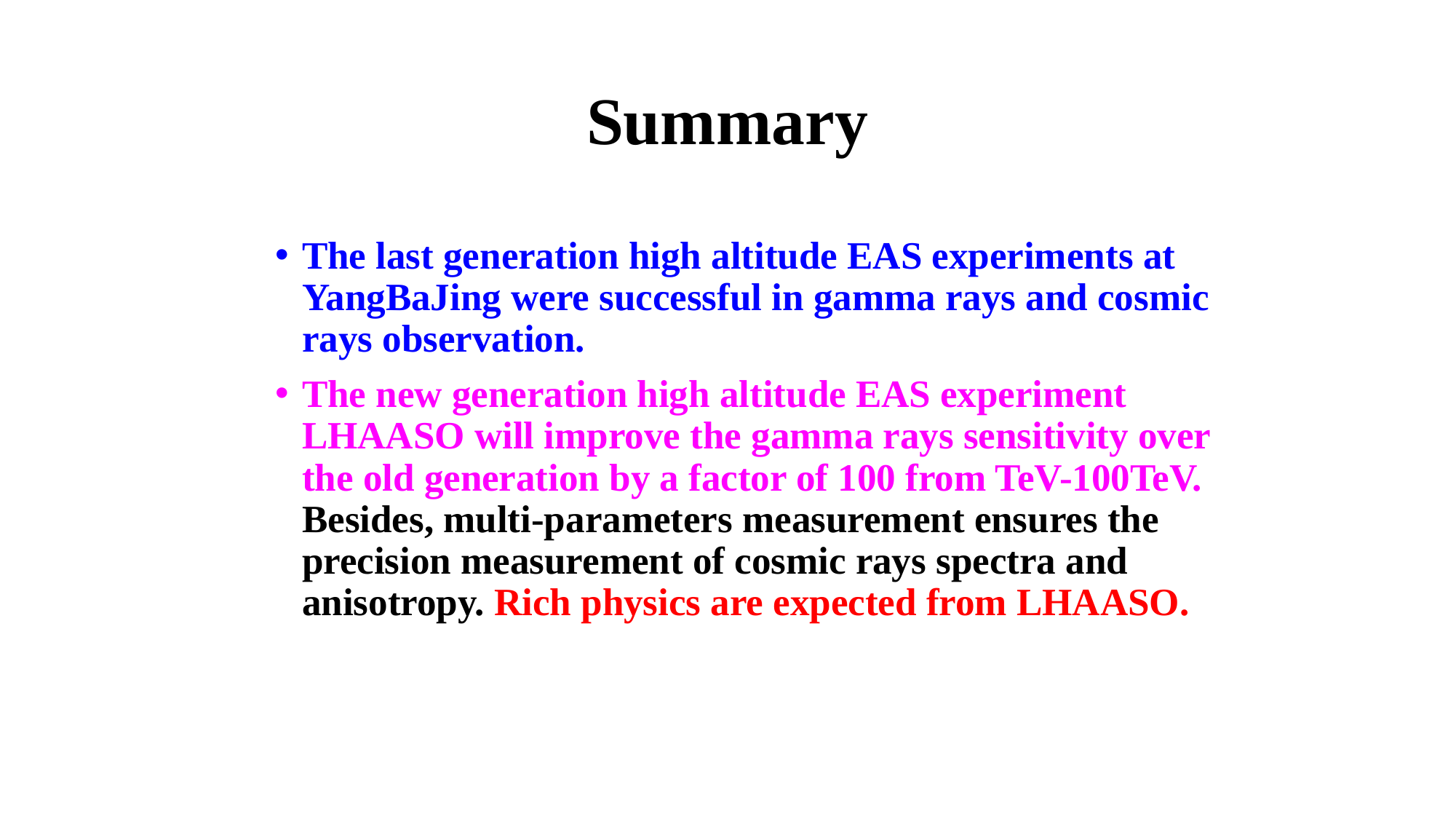

# Summary
The last generation high altitude EAS experiments at YangBaJing were successful in gamma rays and cosmic rays observation.
The new generation high altitude EAS experiment LHAASO will improve the gamma rays sensitivity over the old generation by a factor of 100 from TeV-100TeV. Besides, multi-parameters measurement ensures the precision measurement of cosmic rays spectra and anisotropy. Rich physics are expected from LHAASO.